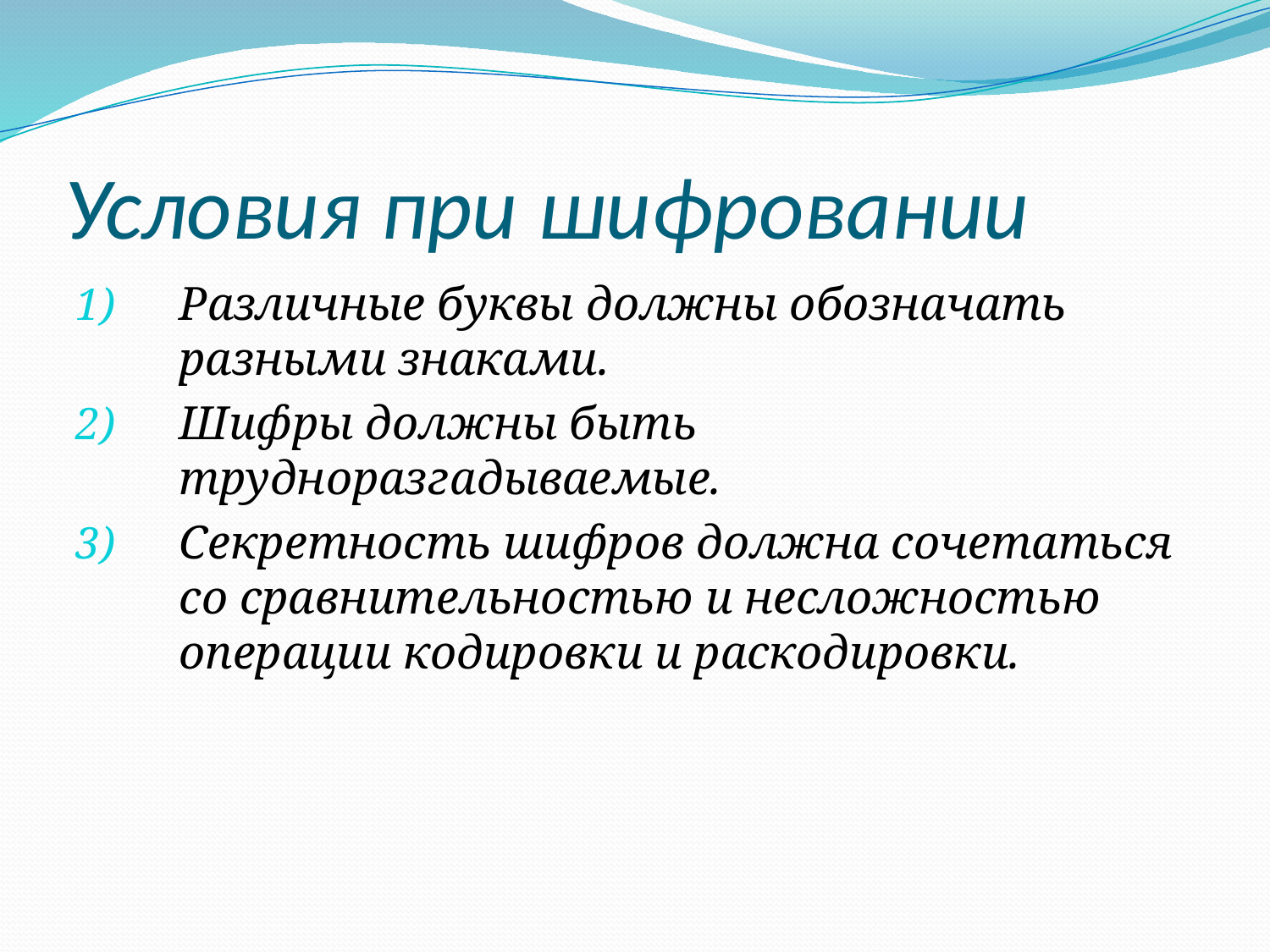

# Условия при шифровании
Различные буквы должны обозначать разными знаками.
Шифры должны быть трудноразгадываемые.
Секретность шифров должна сочетаться со сравнительностью и несложностью операции кодировки и раскодировки.